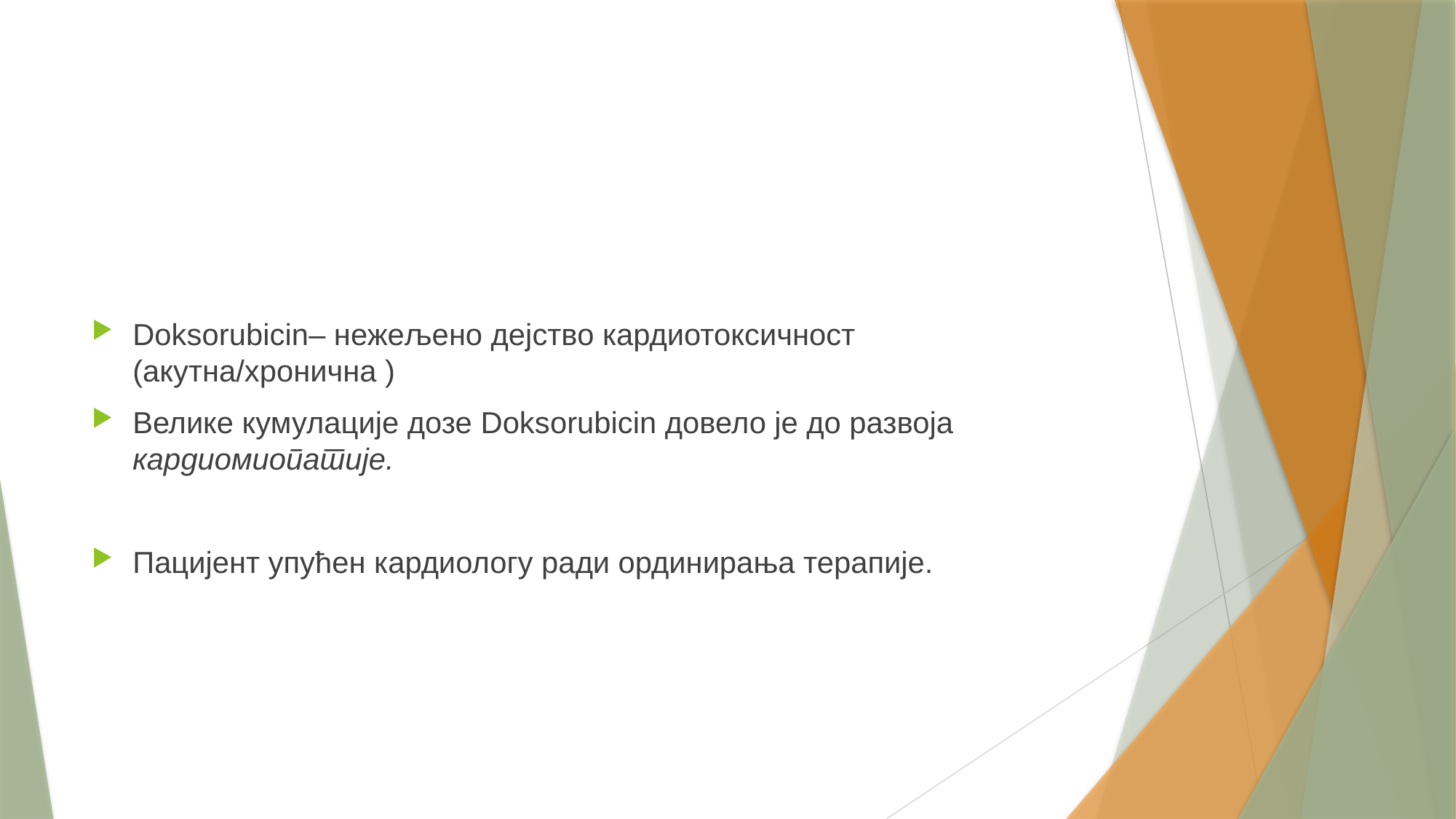

#

Doksorubicin– нежељено дејство кардиотоксичност (акутна/хронична )
Велике кумулације дозе Doksorubicin довело је до развоја кардиомиопатије.

Пацијент упућен кардиологу ради ординирања терапије.